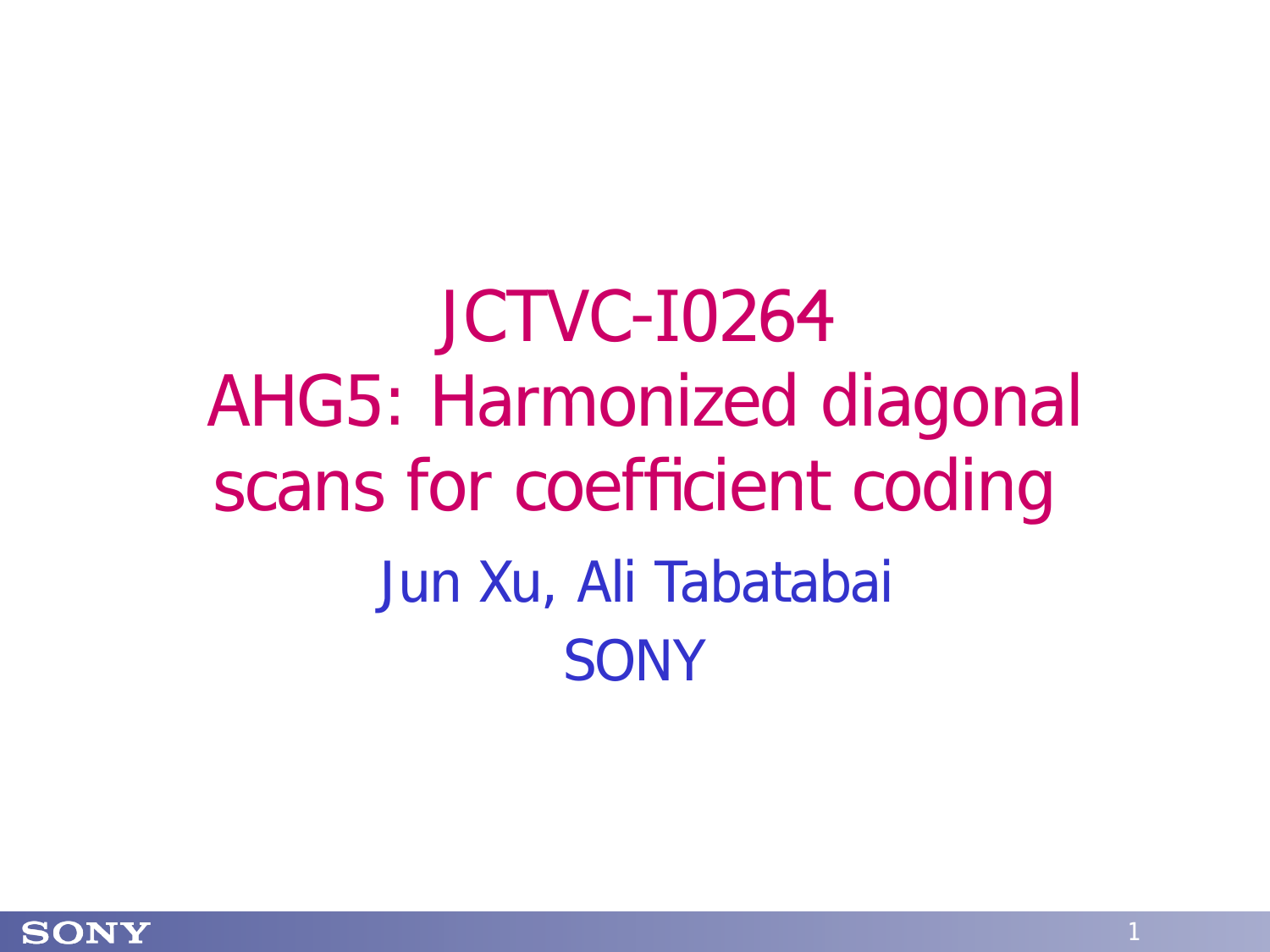

# JCTVC-I0264 AHG5: Harmonized diagonal scans for coefficient coding
Jun Xu, Ali Tabatabai
SONY
1